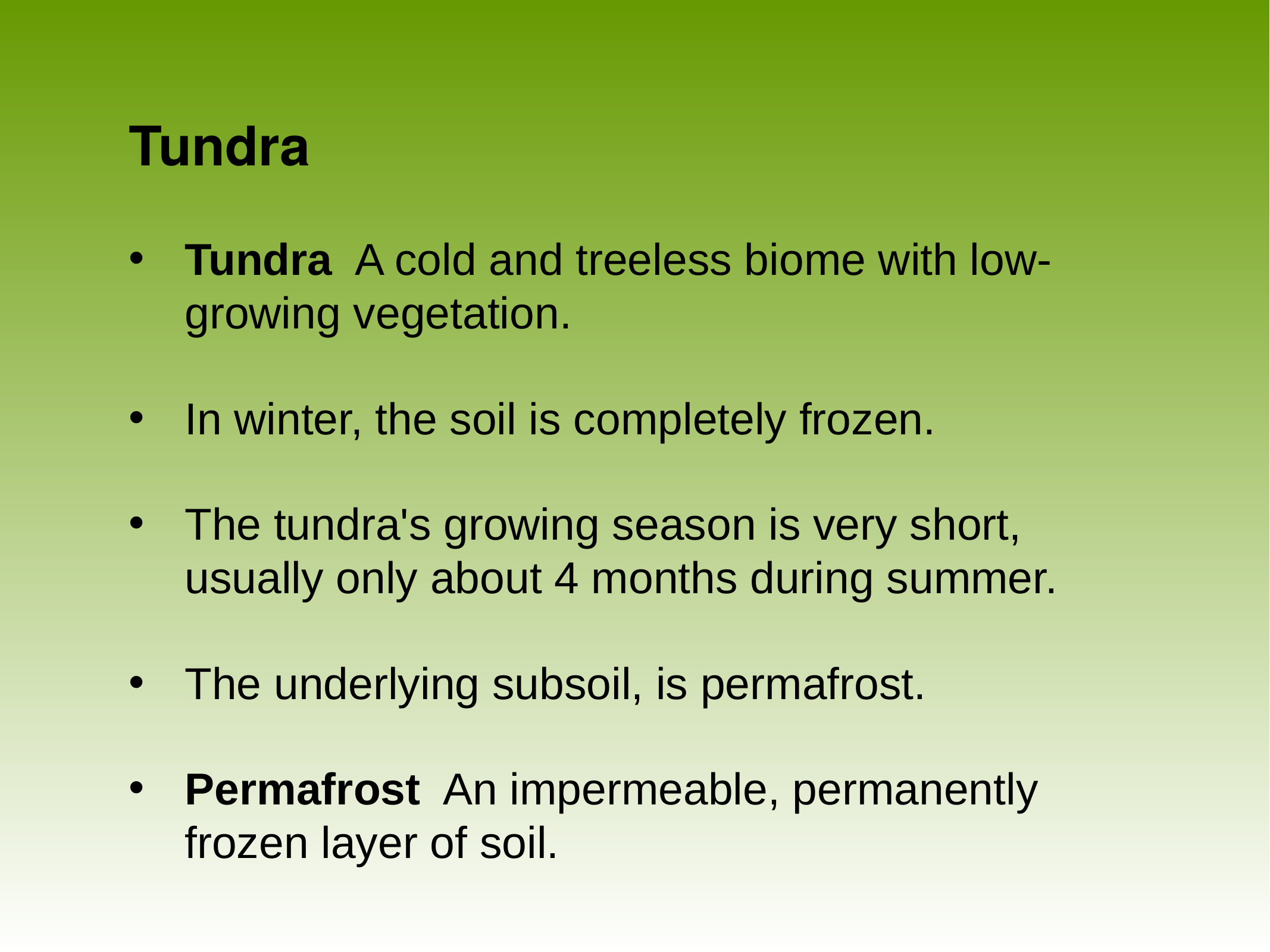

# Tundra
Tundra  A cold and treeless biome with low-growing vegetation.
In winter, the soil is completely frozen.
The tundra's growing season is very short, usually only about 4 months during summer.
The underlying subsoil, is permafrost.
Permafrost  An impermeable, permanently frozen layer of soil.